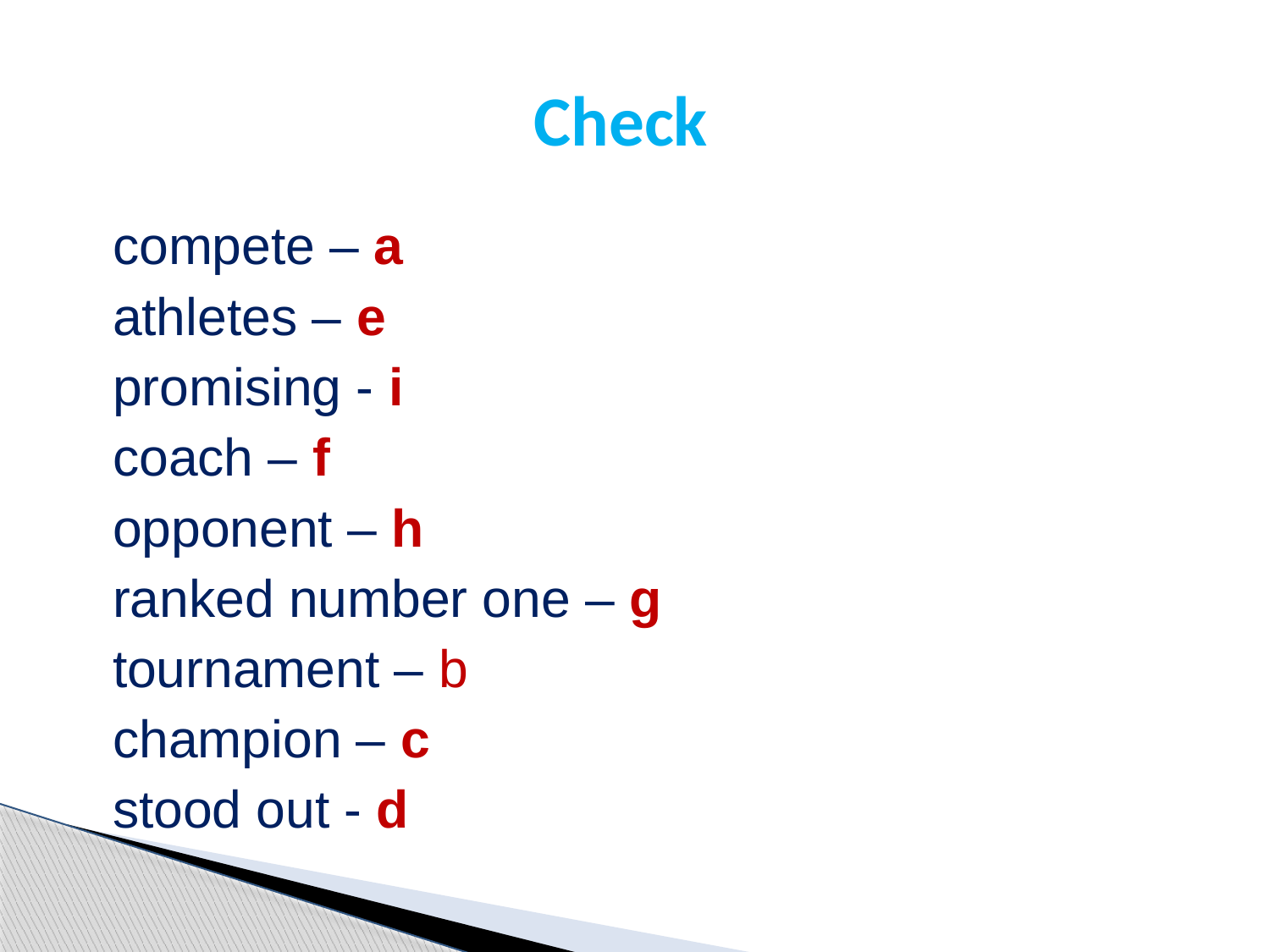

# Check
compete – a
athletes – e
promising - i
coach – f
opponent – h
ranked number one – g
tournament – b
champion – c
stood out - d